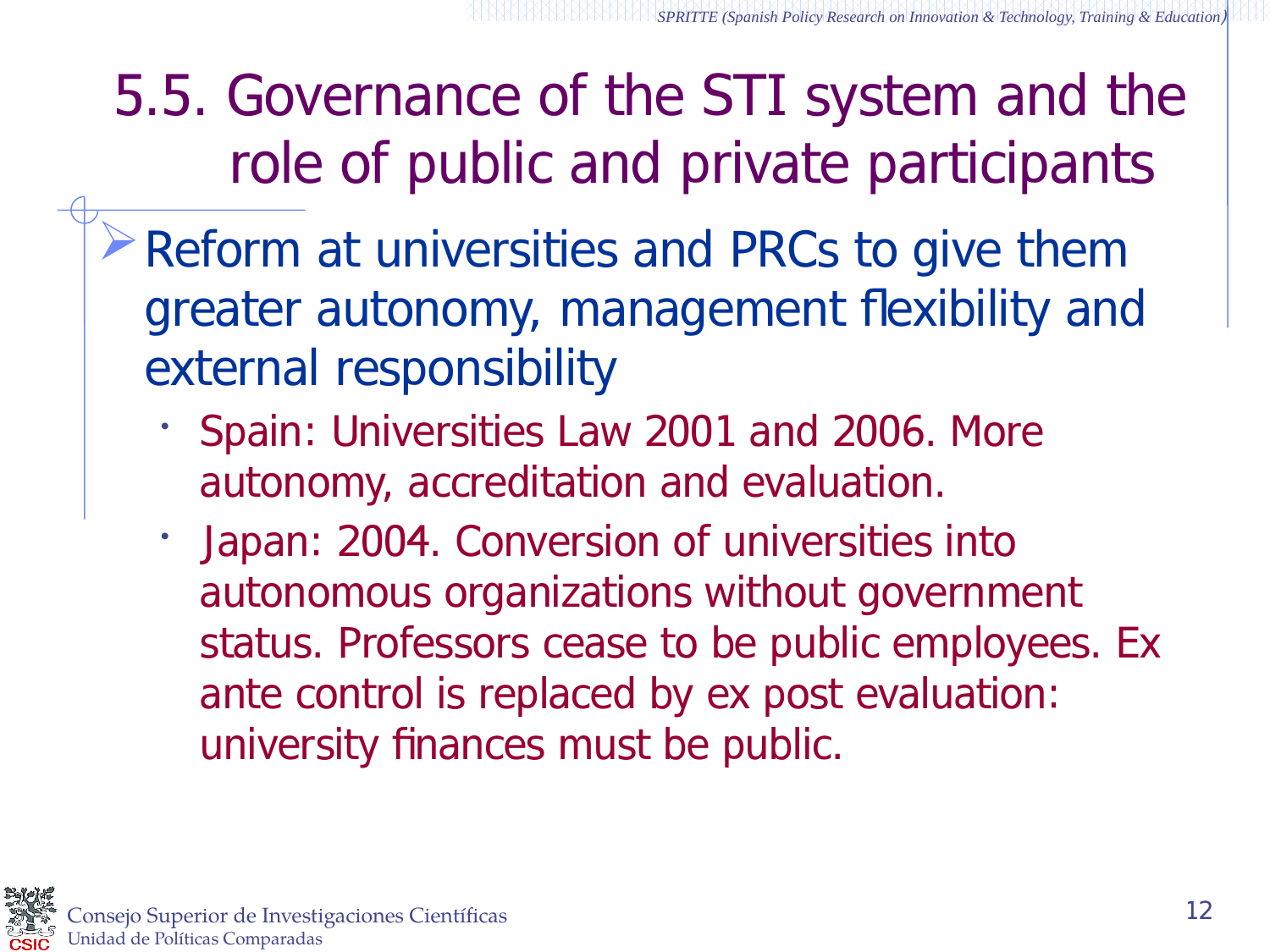

# 5.5. Governance of the STI system and the role of public and private participants
Reform at universities and PRCs to give them greater autonomy, management flexibility and external responsibility
Spain: Universities Law 2001 and 2006. More autonomy, accreditation and evaluation.
Japan: 2004. Conversion of universities into autonomous organizations without government status. Professors cease to be public employees. Ex ante control is replaced by ex post evaluation: university finances must be public.

12